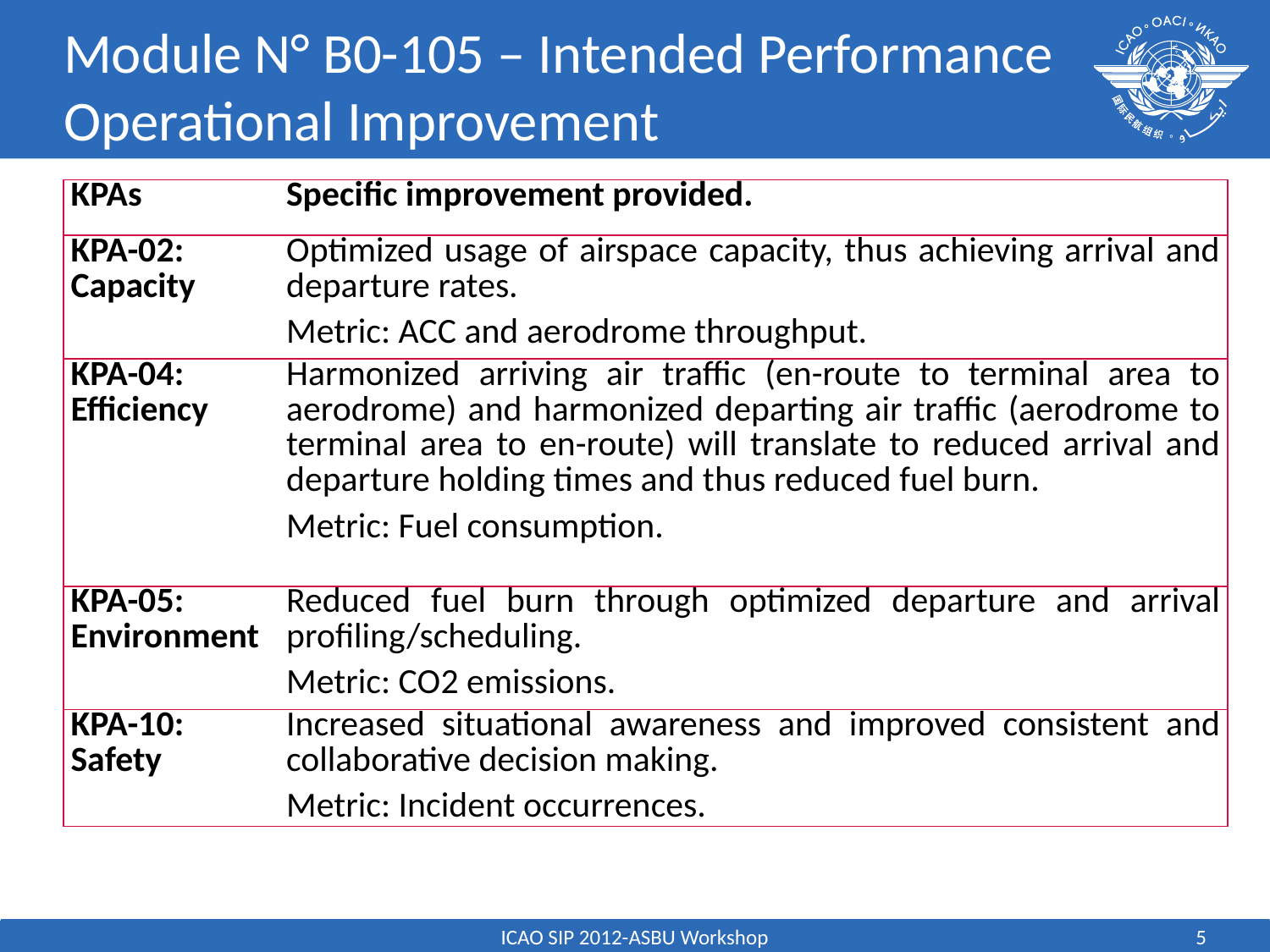

# Module N° B0-105 – Intended Performance Operational Improvement
| KPAs | Specific improvement provided. |
| --- | --- |
| KPA-02: Capacity | Optimized usage of airspace capacity, thus achieving arrival and departure rates. Metric: ACC and aerodrome throughput. |
| KPA-04: Efficiency | Harmonized arriving air traffic (en-route to terminal area to aerodrome) and harmonized departing air traffic (aerodrome to terminal area to en-route) will translate to reduced arrival and departure holding times and thus reduced fuel burn. Metric: Fuel consumption. |
| KPA-05: Environment | Reduced fuel burn through optimized departure and arrival profiling/scheduling. Metric: CO2 emissions. |
| KPA-10: Safety | Increased situational awareness and improved consistent and collaborative decision making. Metric: Incident occurrences. |
ICAO SIP 2012-ASBU Workshop
5